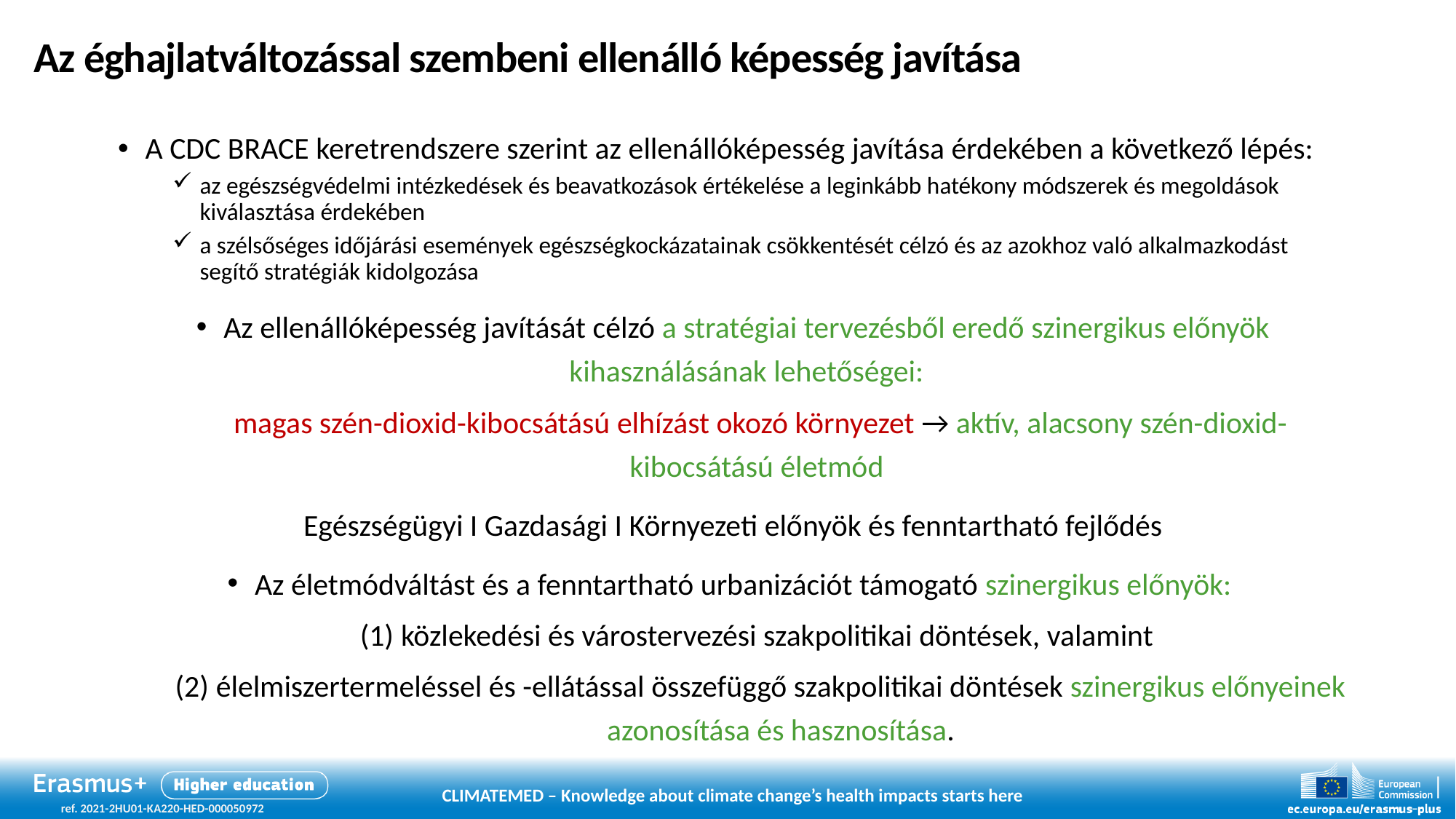

# Az éghajlatváltozással szembeni ellenálló képesség javítása
A CDC BRACE keretrendszere szerint az ellenállóképesség javítása érdekében a következő lépés:
az egészségvédelmi intézkedések és beavatkozások értékelése a leginkább hatékony módszerek és megoldások kiválasztása érdekében
a szélsőséges időjárási események egészségkockázatainak csökkentését célzó és az azokhoz való alkalmazkodást segítő stratégiák kidolgozása
Az ellenállóképesség javítását célzó a stratégiai tervezésből eredő szinergikus előnyök kihasználásának lehetőségei:
magas szén-dioxid-kibocsátású elhízást okozó környezet → aktív, alacsony szén-dioxid-kibocsátású életmód
Egészségügyi I Gazdasági I Környezeti előnyök és fenntartható fejlődés
Az életmódváltást és a fenntartható urbanizációt támogató szinergikus előnyök:
közlekedési és várostervezési szakpolitikai döntések, valamint
élelmiszertermeléssel és -ellátással összefüggő szakpolitikai döntések szinergikus előnyeinek azonosítása és hasznosítása.